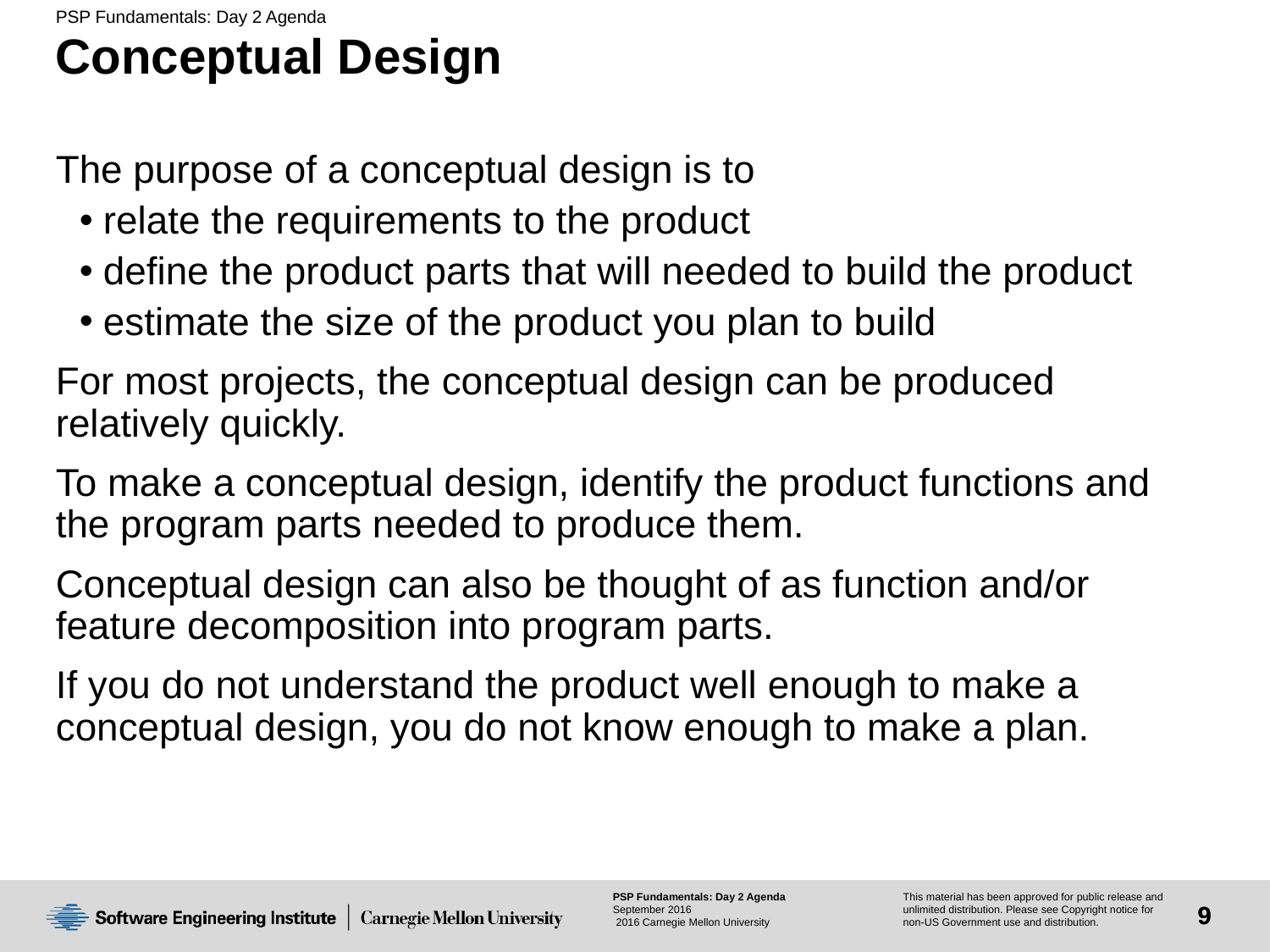

# Conceptual Design
The purpose of a conceptual design is to
relate the requirements to the product
define the product parts that will needed to build the product
estimate the size of the product you plan to build
For most projects, the conceptual design can be produced relatively quickly.
To make a conceptual design, identify the product functions and the program parts needed to produce them.
Conceptual design can also be thought of as function and/or feature decomposition into program parts.
If you do not understand the product well enough to make a conceptual design, you do not know enough to make a plan.